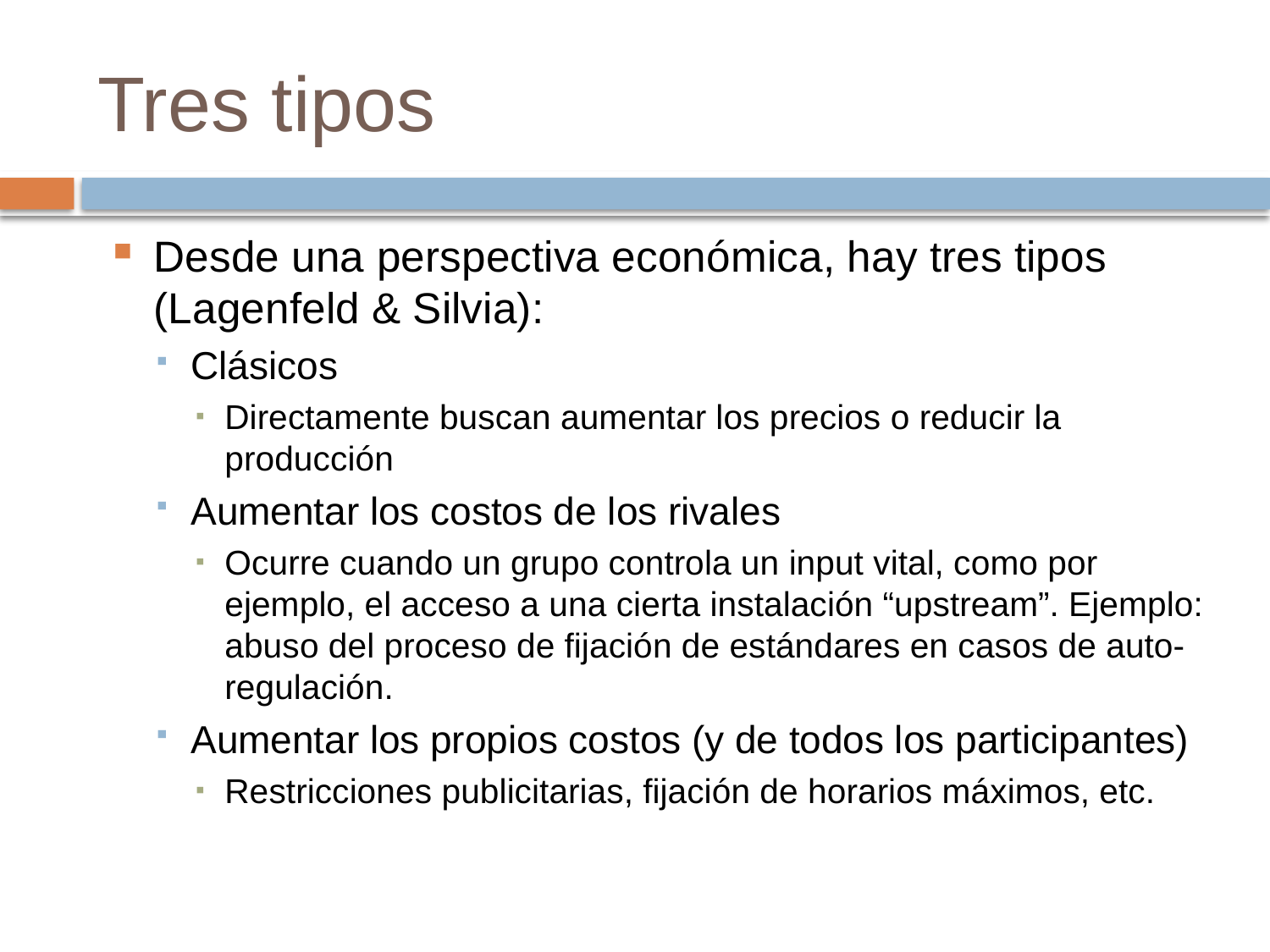

# Tres tipos
Desde una perspectiva económica, hay tres tipos (Lagenfeld & Silvia):
Clásicos
Directamente buscan aumentar los precios o reducir la producción
Aumentar los costos de los rivales
Ocurre cuando un grupo controla un input vital, como por ejemplo, el acceso a una cierta instalación “upstream”. Ejemplo: abuso del proceso de fijación de estándares en casos de auto-regulación.
Aumentar los propios costos (y de todos los participantes)
Restricciones publicitarias, fijación de horarios máximos, etc.